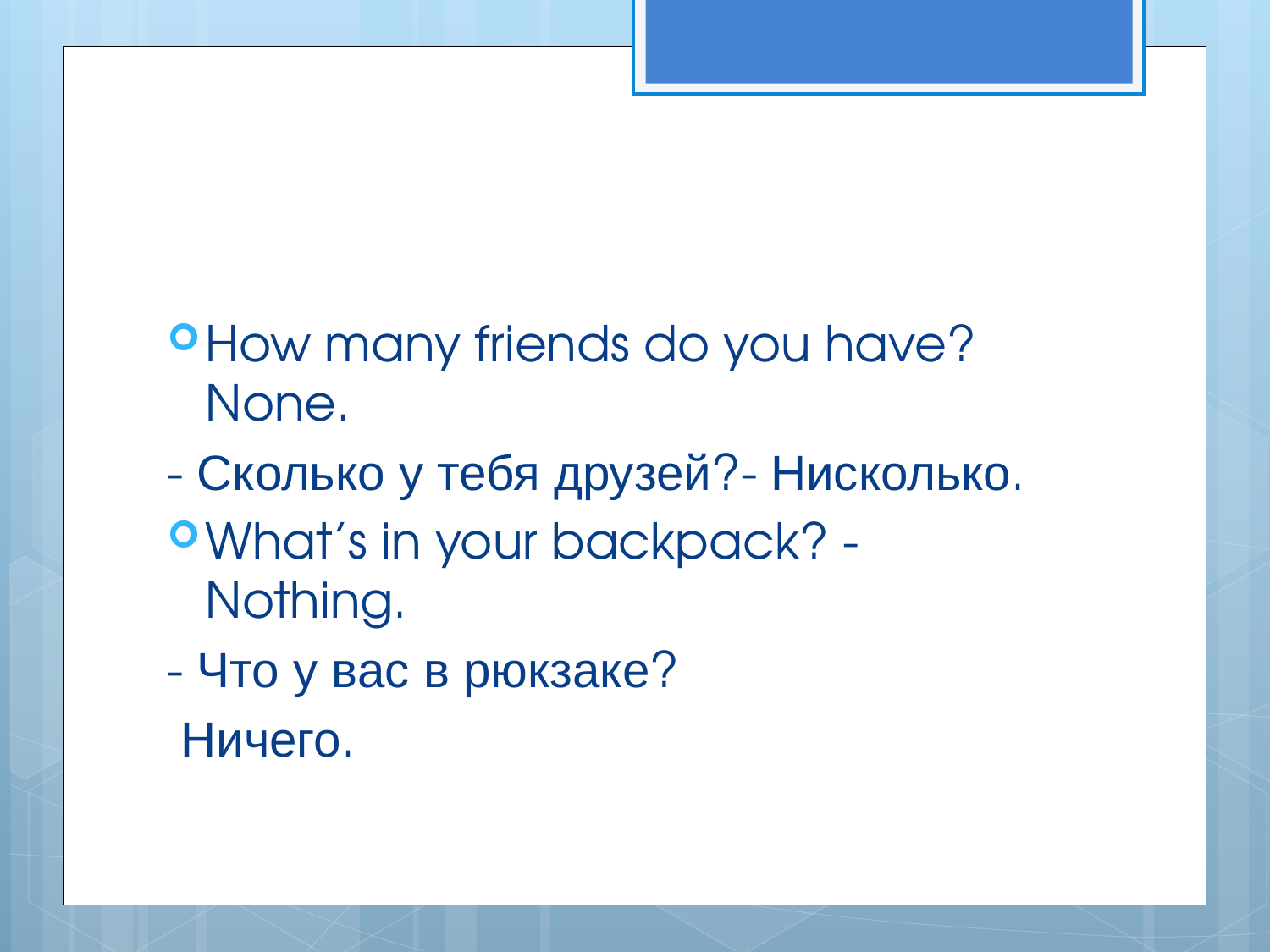

#
How many friends do you have? None.
- Сколько у тебя друзей?- Нисколько.
What’s in your backpack? - Nothing.
- Что у вас в рюкзаке?
 Ничего.